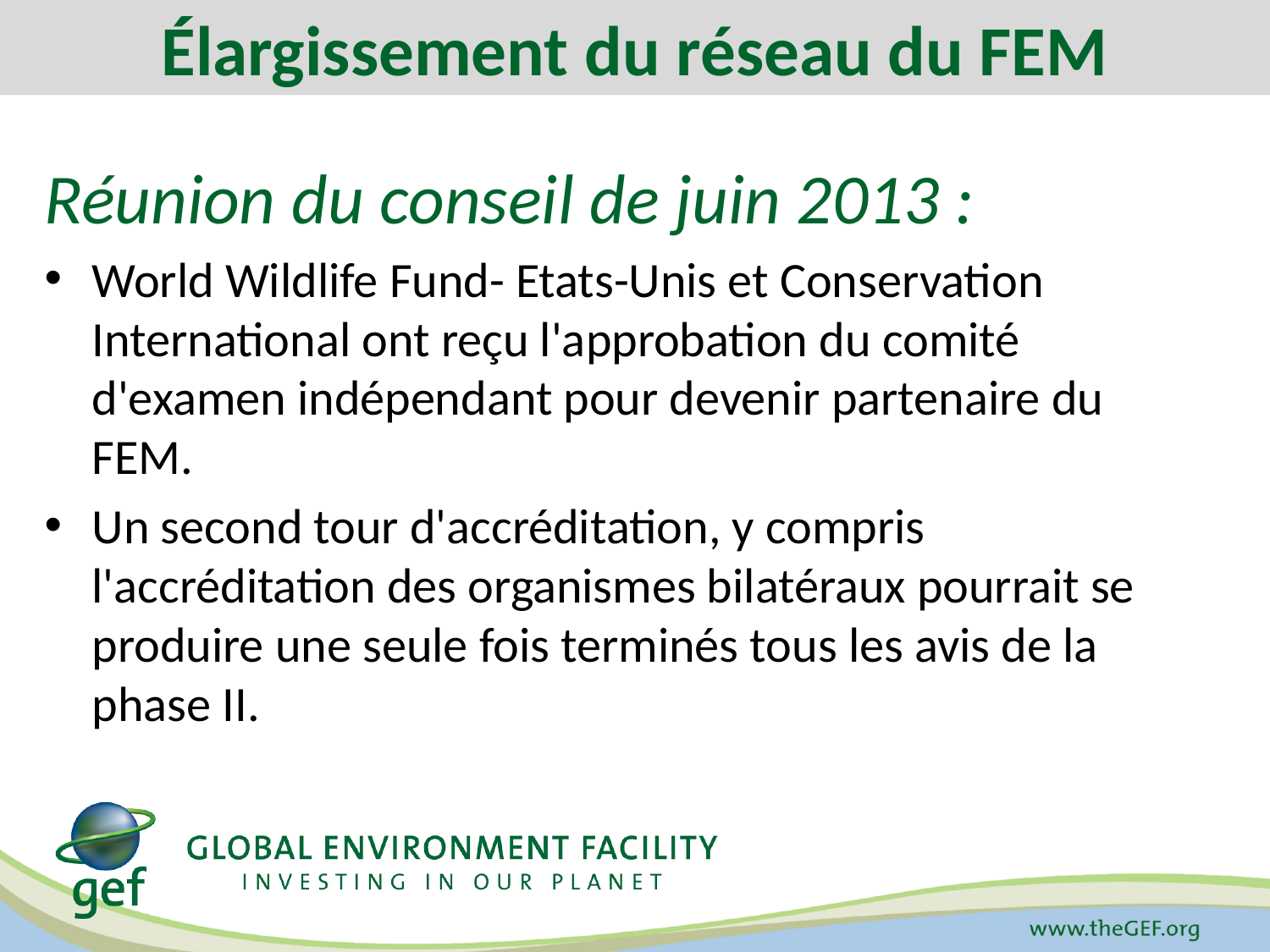

Élargissement du réseau du FEM
Réunion du conseil de juin 2013 :
World Wildlife Fund- Etats-Unis et Conservation International ont reçu l'approbation du comité d'examen indépendant pour devenir partenaire du FEM.
Un second tour d'accréditation, y compris l'accréditation des organismes bilatéraux pourrait se produire une seule fois terminés tous les avis de la phase II.